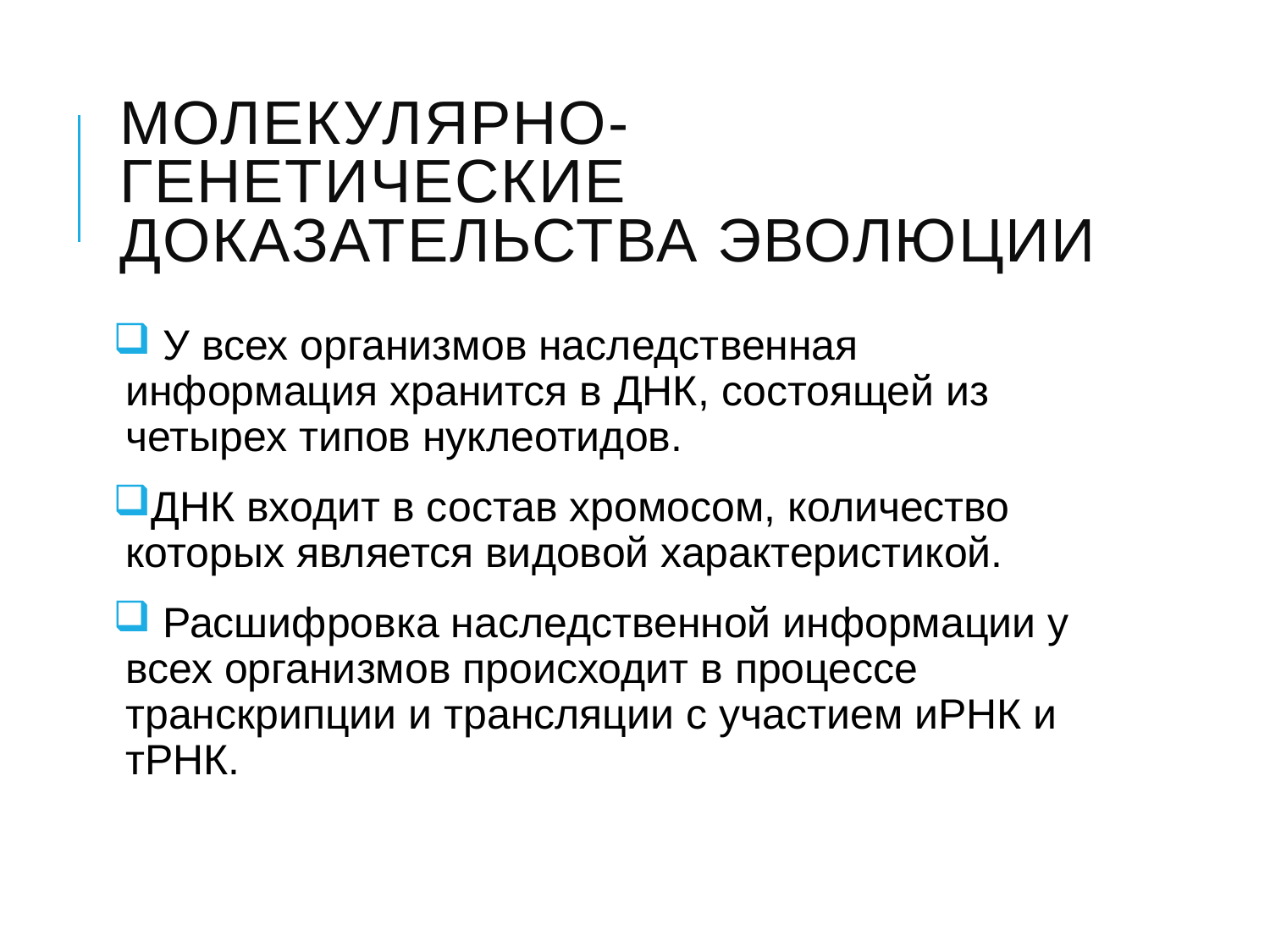

# Молекулярно-генетические доказательства эволюции
 У всех организмов наследственная информация хранится в ДНК, состоящей из четырех типов нуклеотидов.
ДНК входит в состав хромосом, количество которых является видовой характеристикой.
 Расшифровка наследственной информации у всех организмов происходит в процессе транскрипции и трансляции с участием иРНК и тРНК.